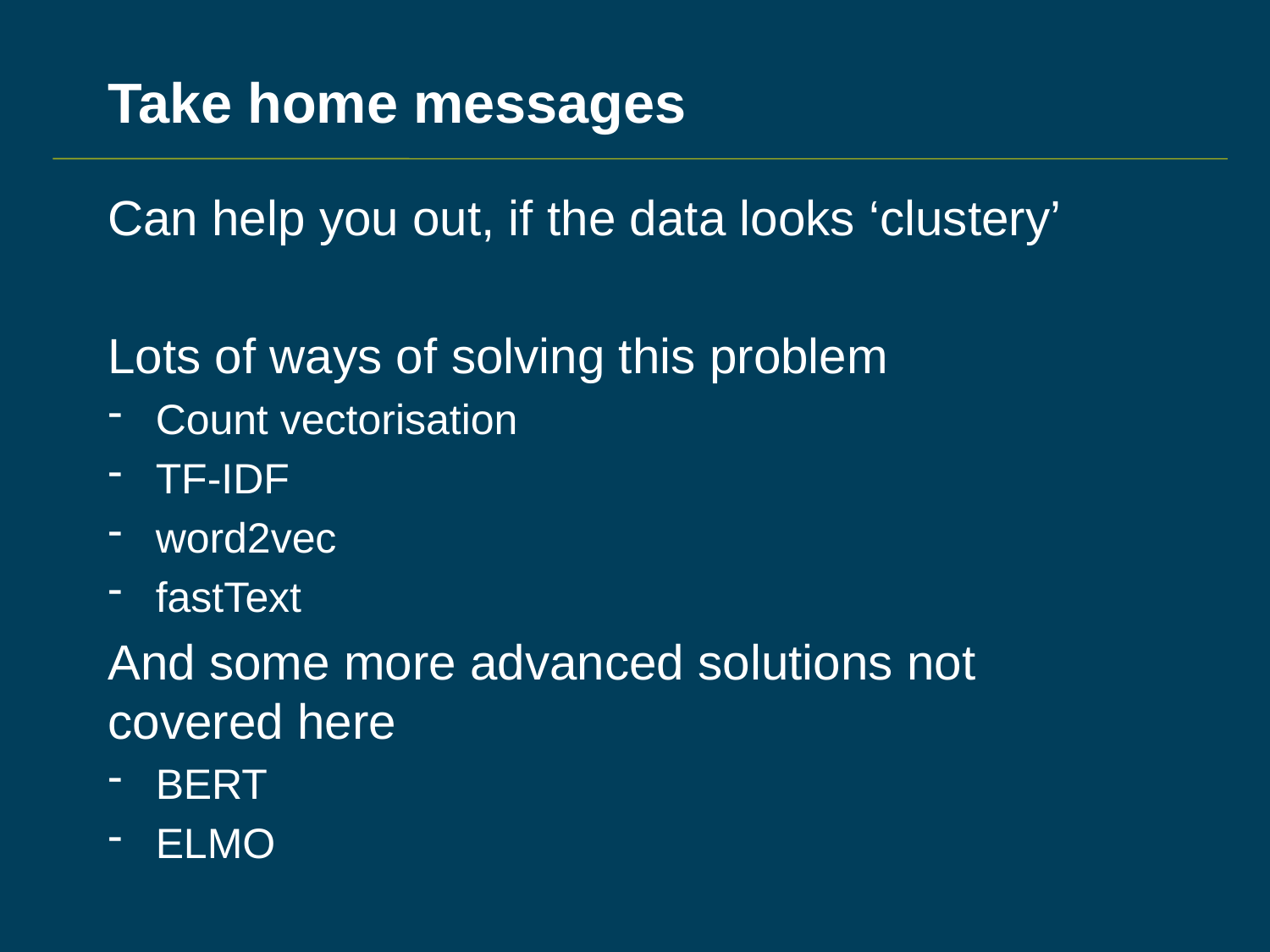

# Take home messages
Can help you out, if the data looks ‘clustery’

Lots of ways of solving this problem
Count vectorisation
TF-IDF
word2vec
fastText
And some more advanced solutions not covered here
BERT
ELMO